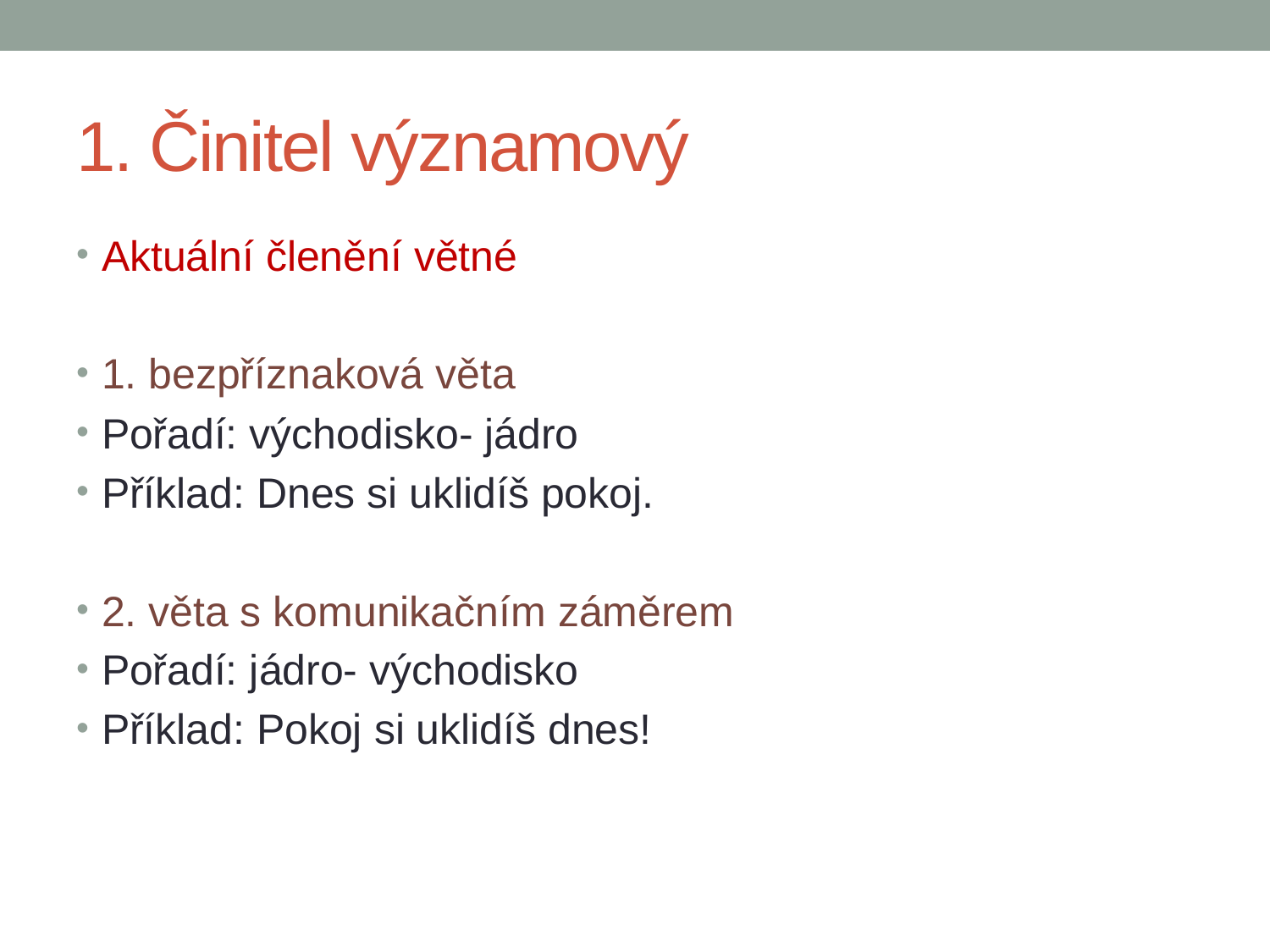

# 1. Činitel významový
Aktuální členění větné

1. bezpříznaková věta
Pořadí: východisko- jádro
Příklad: Dnes si uklidíš pokoj.

2. věta s komunikačním záměrem
Pořadí: jádro- východisko
Příklad: Pokoj si uklidíš dnes!